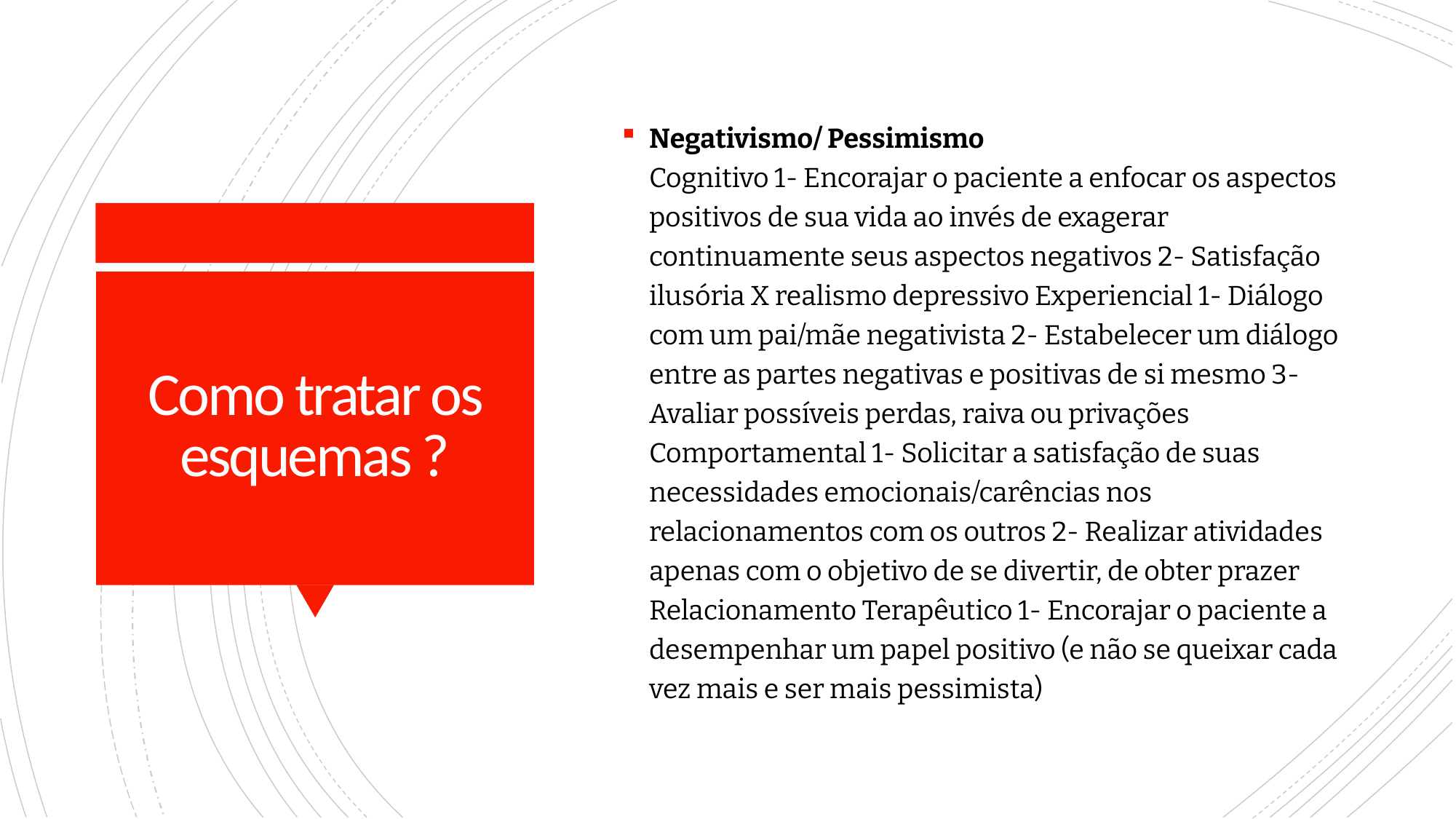

Negativismo/ Pessimismo
Cognitivo 1- Encorajar o paciente a enfocar os aspectos positivos de sua vida ao invés de exagerar continuamente seus aspectos negativos 2- Satisfação ilusória X realismo depressivo Experiencial 1- Diálogo com um pai/mãe negativista 2- Estabelecer um diálogo entre as partes negativas e positivas de si mesmo 3- Avaliar possíveis perdas, raiva ou privações Comportamental 1- Solicitar a satisfação de suas necessidades emocionais/carências nos relacionamentos com os outros 2- Realizar atividades apenas com o objetivo de se divertir, de obter prazer Relacionamento Terapêutico 1- Encorajar o paciente a desempenhar um papel positivo (e não se queixar cada vez mais e ser mais pessimista)
# Como tratar os esquemas ?